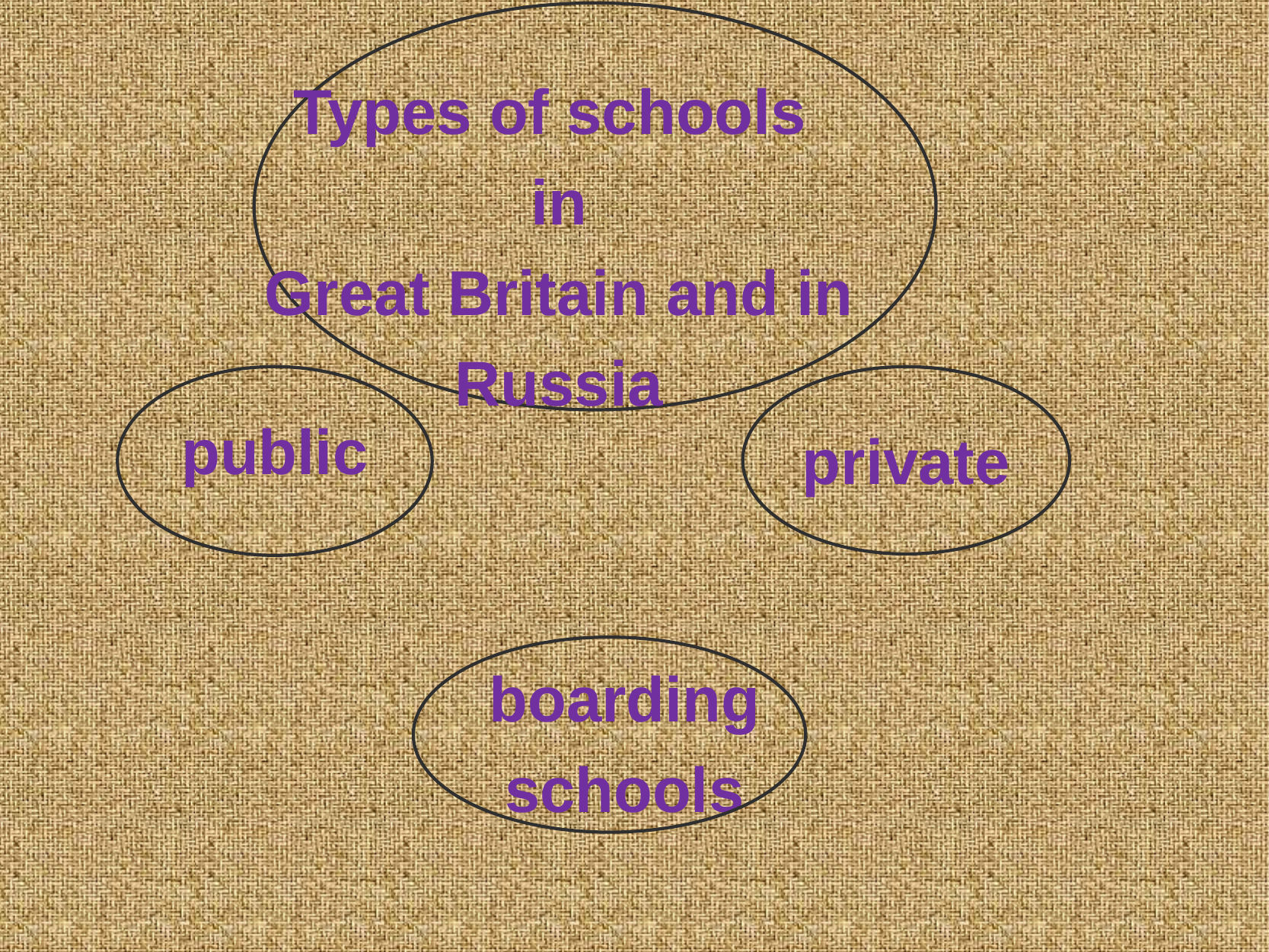

Types of schools
in
Great Britain and in Russia
public
private

boarding
schools